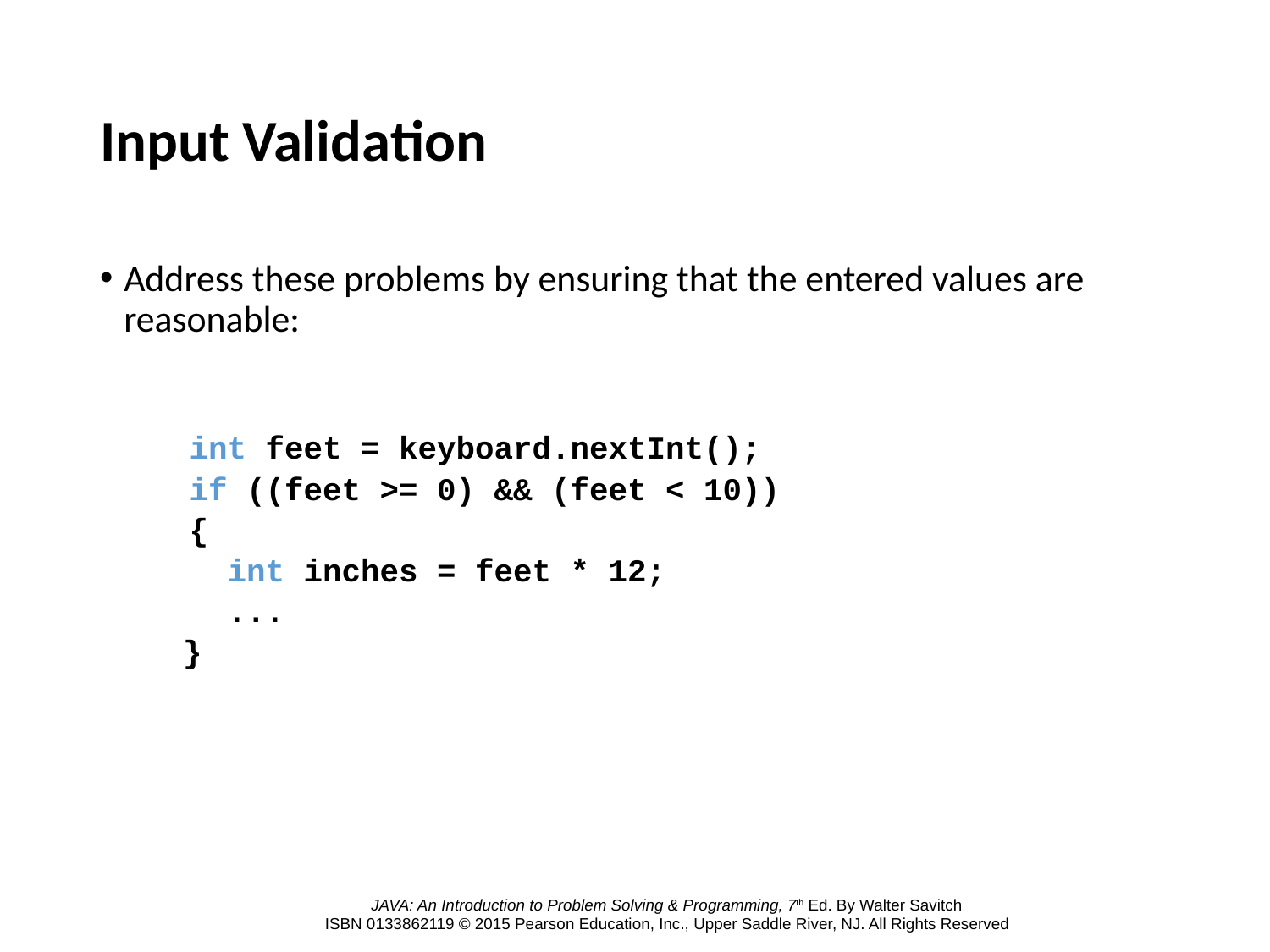

# Input Validation
Address these problems by ensuring that the entered values are reasonable:
int feet = keyboard.nextInt();
if ((feet >= 0) && (feet < 10))
{
  int inches = feet * 12;
  ...
   }